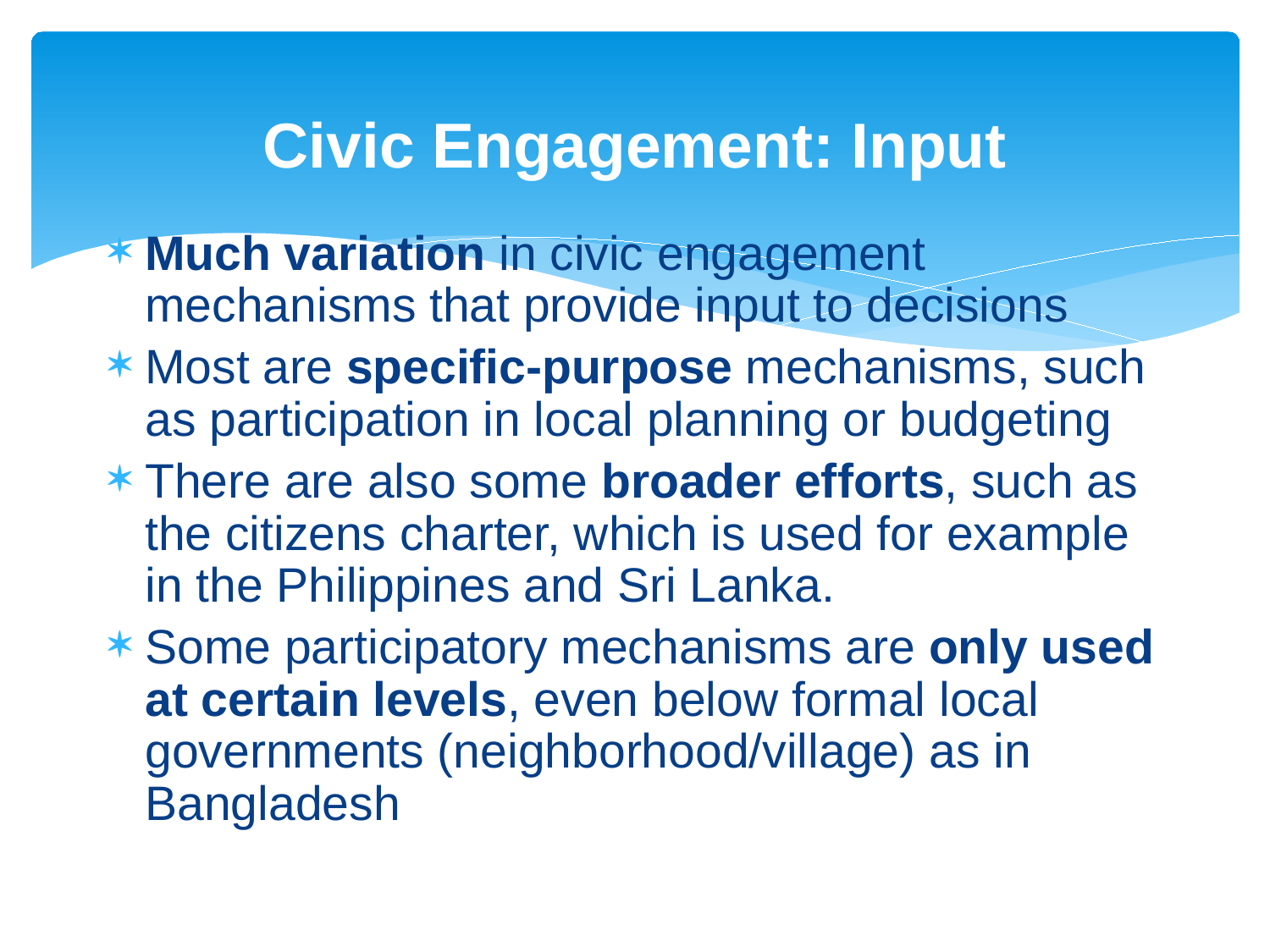

# Civic Engagement: Input
Much variation in civic engagement mechanisms that provide input to decisions
Most are specific-purpose mechanisms, such as participation in local planning or budgeting
There are also some broader efforts, such as the citizens charter, which is used for example  in the Philippines and Sri Lanka.
Some participatory mechanisms are only used at certain levels, even below formal local governments (neighborhood/village) as in Bangladesh